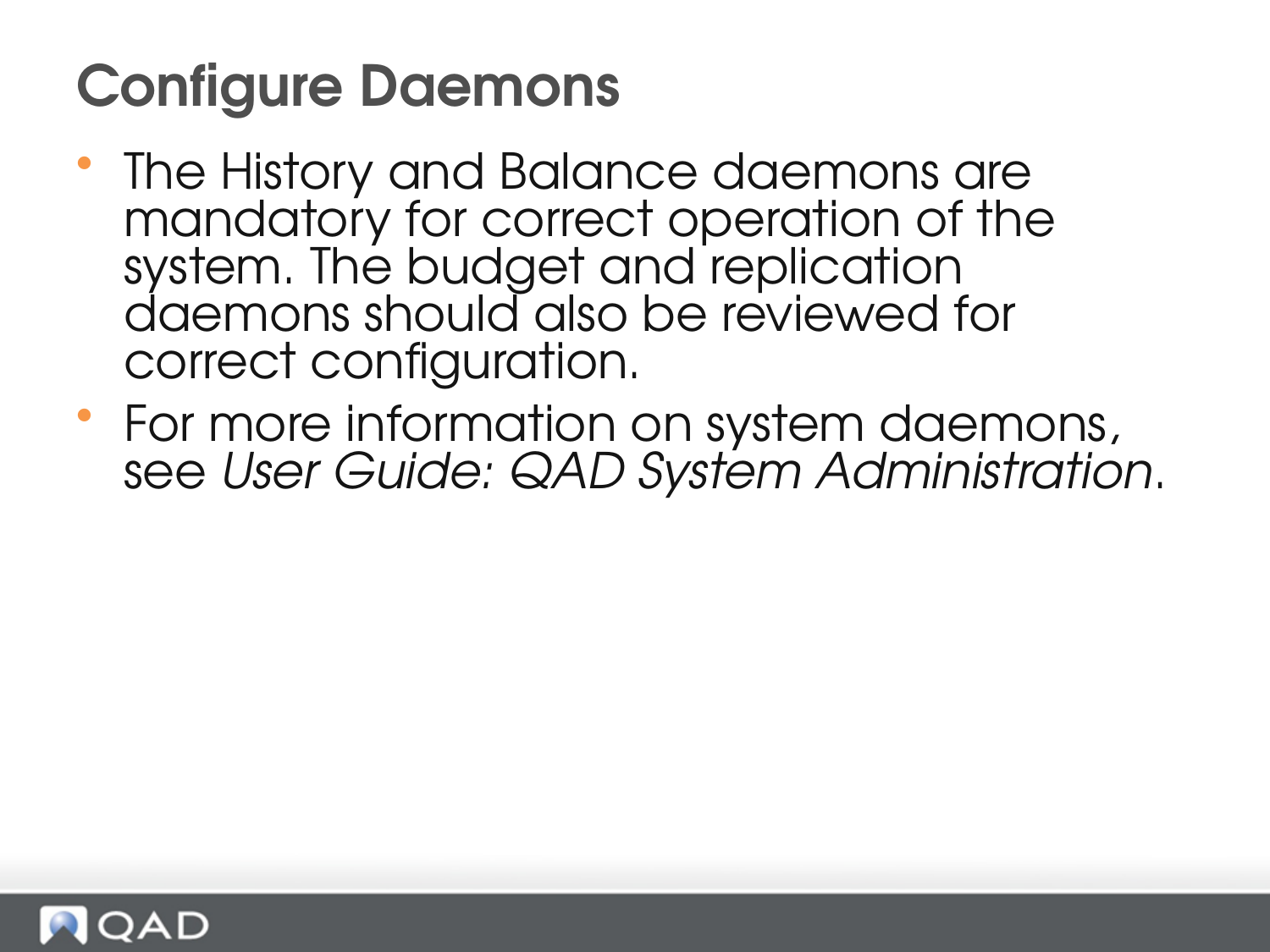

# Configure Daemons

The History and Balance daemons are mandatory for correct operation of the system. The budget and replication daemons should also be reviewed for correct configuration.
For more information on system daemons, see User Guide: QAD System Administration.